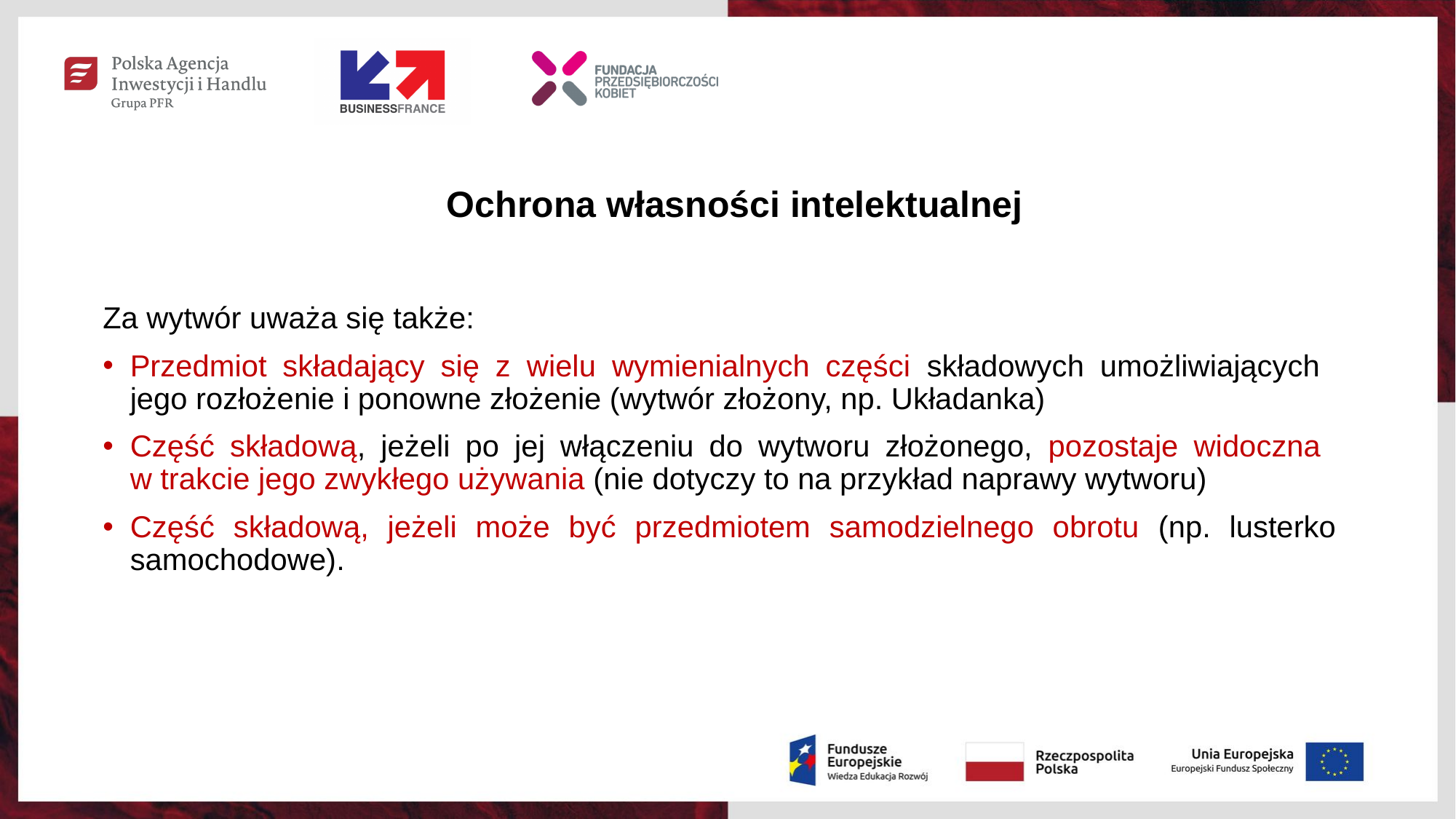

# Ochrona własności intelektualnej
Za wytwór uważa się także:
Przedmiot składający się z wielu wymienialnych części składowych umożliwiających
jego rozłożenie i ponowne złożenie (wytwór złożony, np. Układanka)
Część składową, jeżeli po jej włączeniu do wytworu złożonego, pozostaje widoczna
w trakcie jego zwykłego używania (nie dotyczy to na przykład naprawy wytworu)
Część składową, jeżeli może być przedmiotem samodzielnego obrotu (np. lusterko samochodowe).